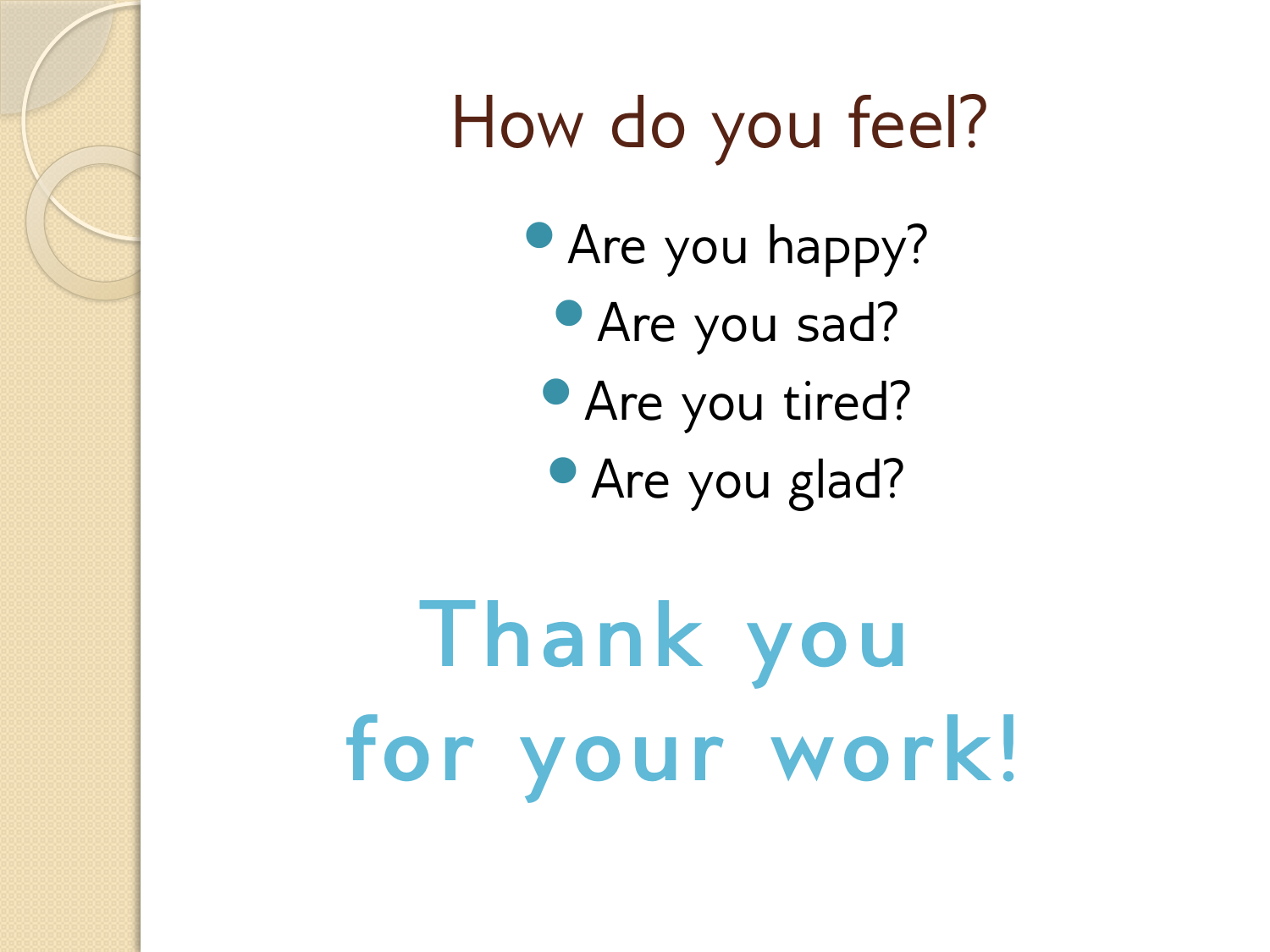

# How do you feel?
Are you happy?
Are you sad?
Are you tired?
Are you glad?

Thank you
for your work!